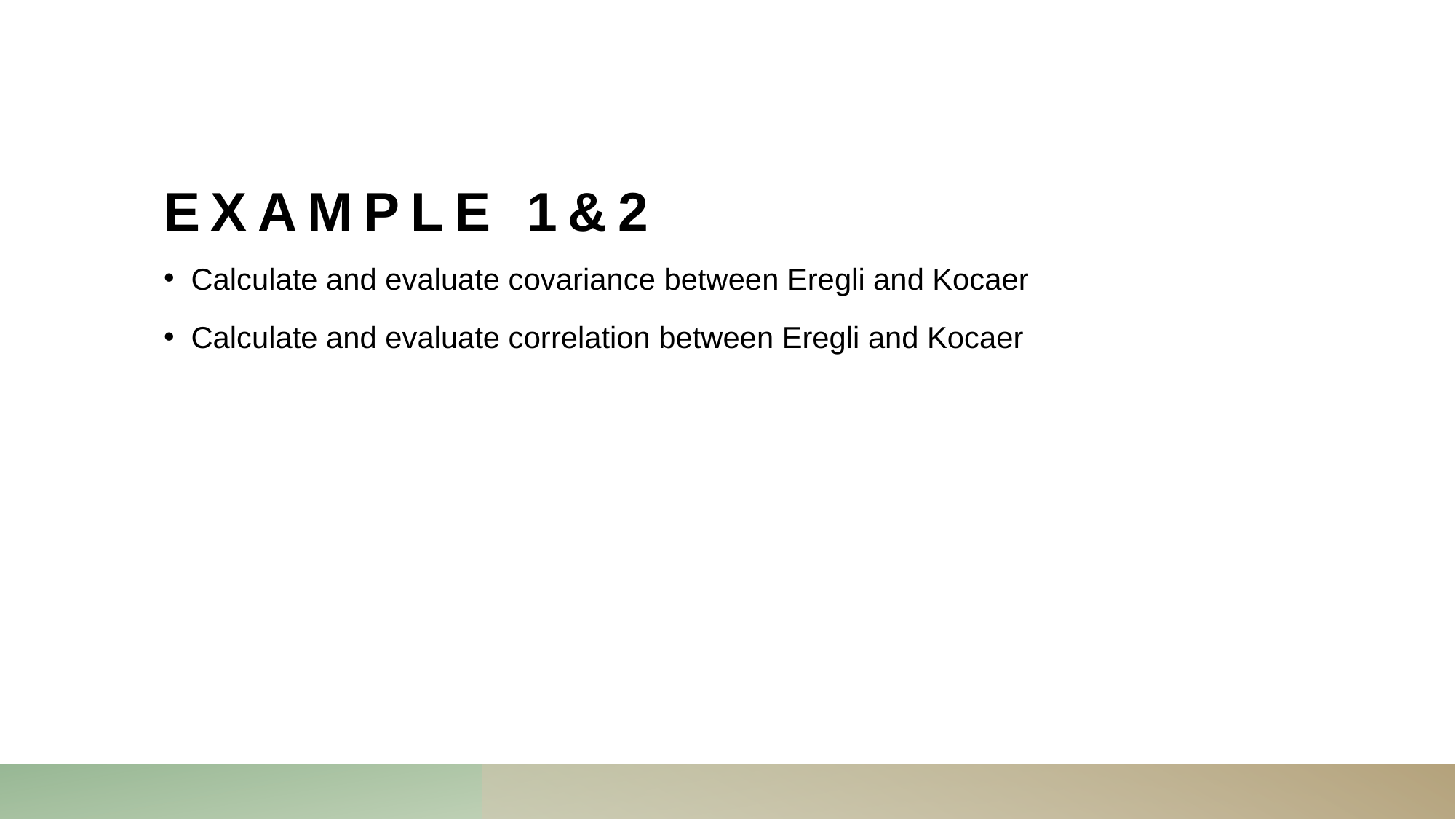

# Example 1&2
Calculate and evaluate covariance between Eregli and Kocaer
Calculate and evaluate correlation between Eregli and Kocaer